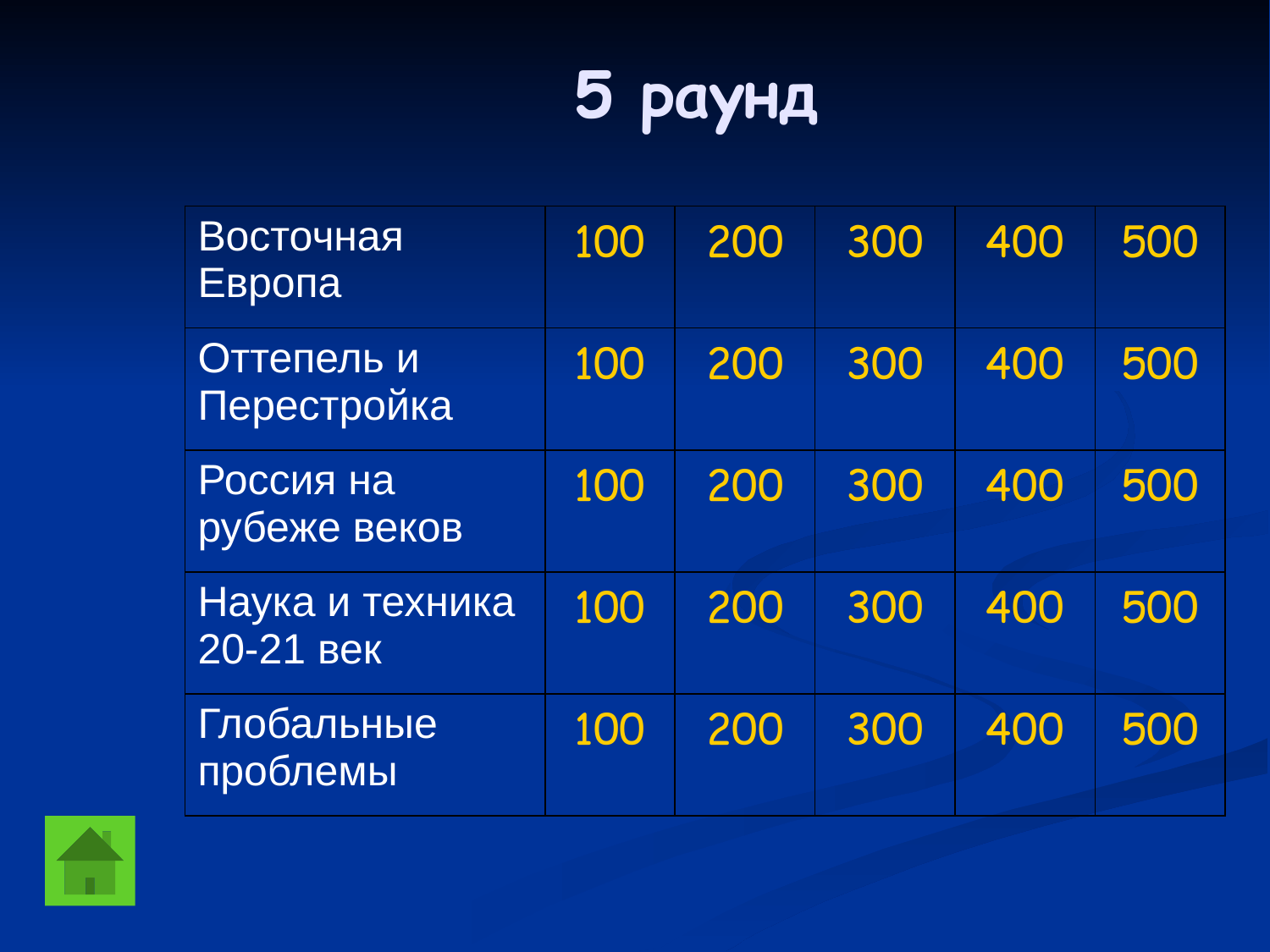

5 раунд
| Восточная Европа | 100 | 200 | 300 | 400 | 500 |
| --- | --- | --- | --- | --- | --- |
| Оттепель и Перестройка | 100 | 200 | 300 | 400 | 500 |
| Россия на рубеже веков | 100 | 200 | 300 | 400 | 500 |
| Наука и техника 20-21 век | 100 | 200 | 300 | 400 | 500 |
| Глобальные проблемы | 100 | 200 | 300 | 400 | 500 |